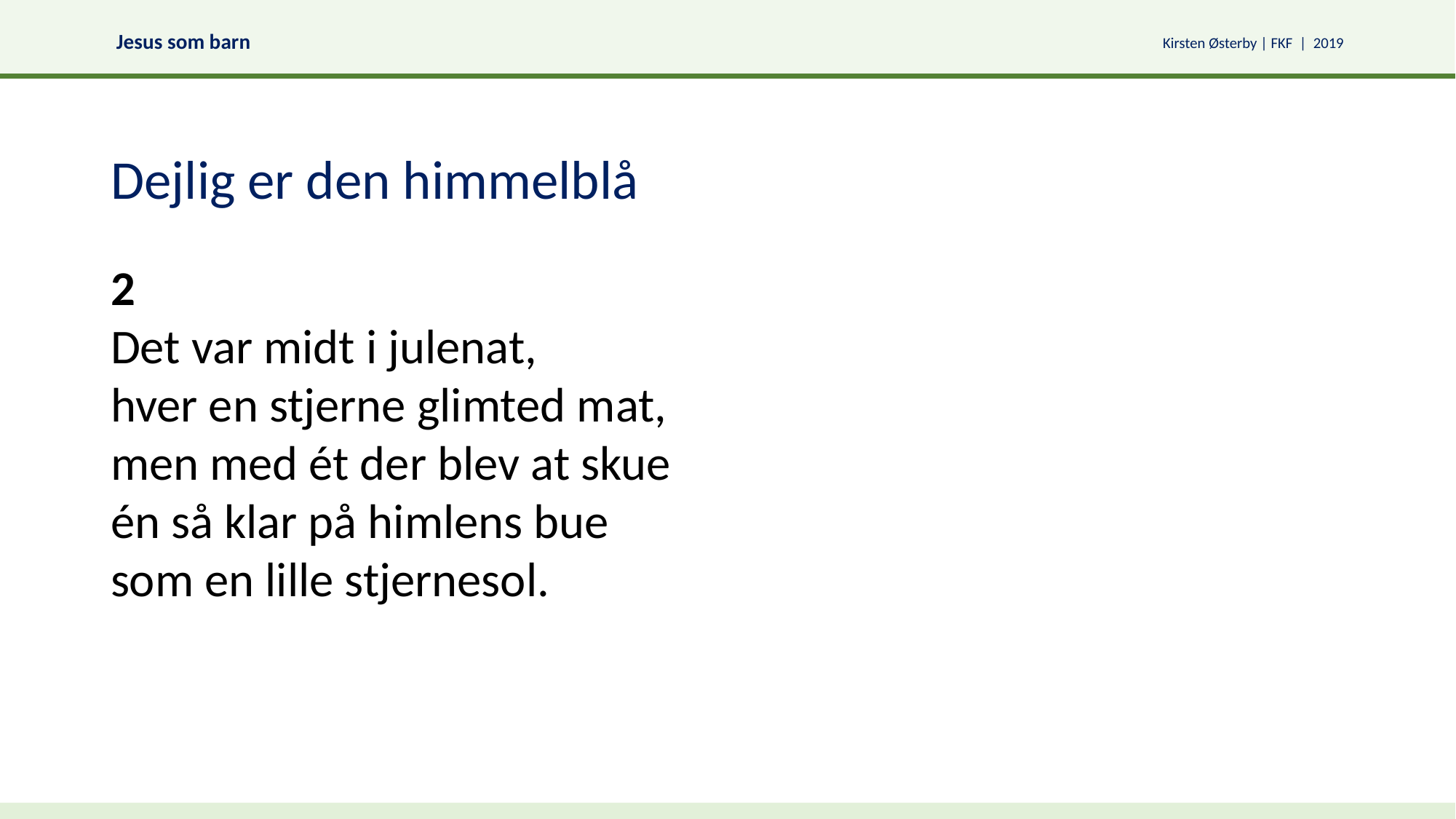

# Dejlig er den himmelblå
2
Det var midt i julenat,
hver en stjerne glimted mat,
men med ét der blev at skue
én så klar på himlens bue
som en lille stjernesol.